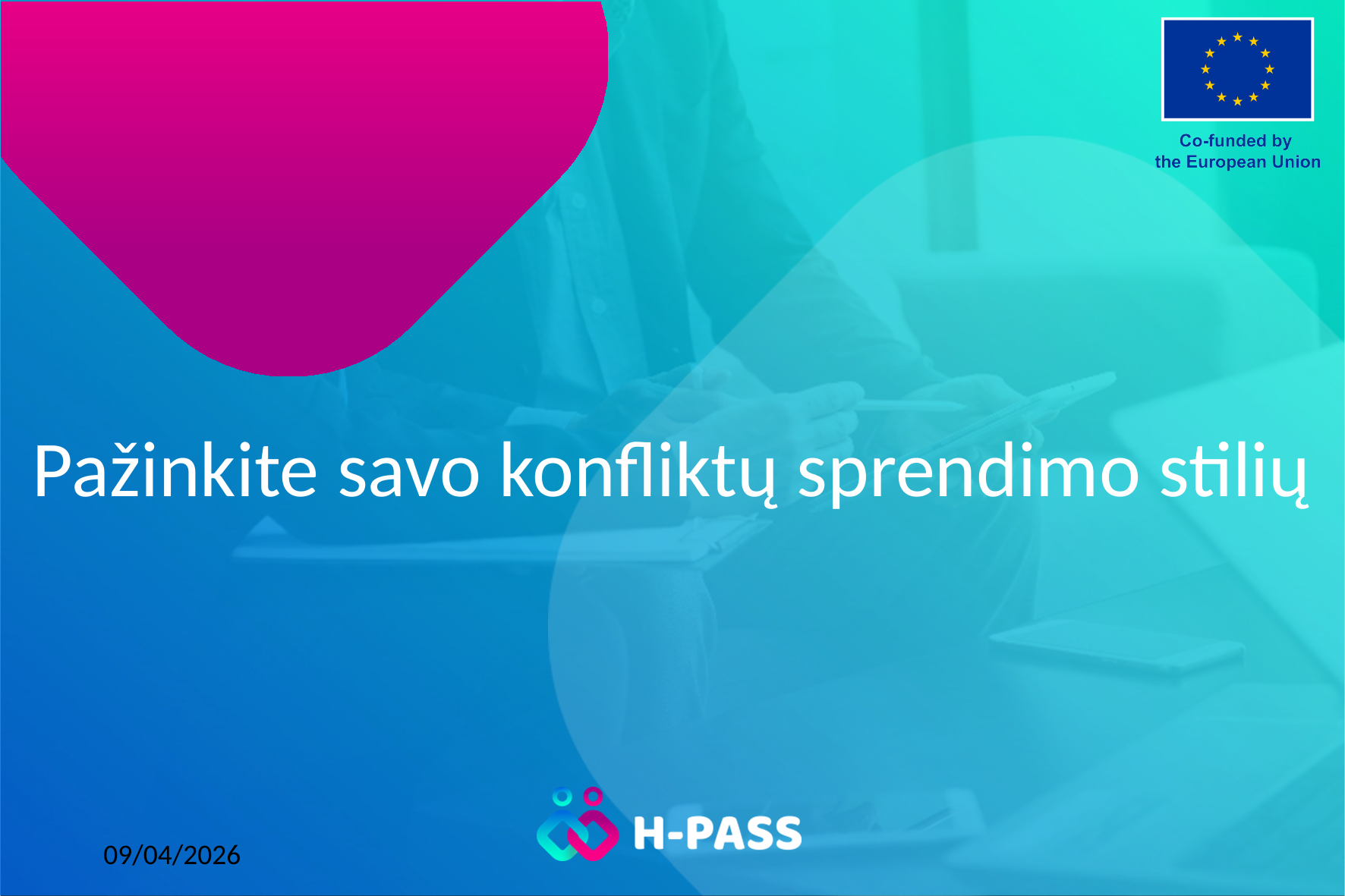

# Pažinkite savo konfliktų sprendimo stilių
09/04/2026